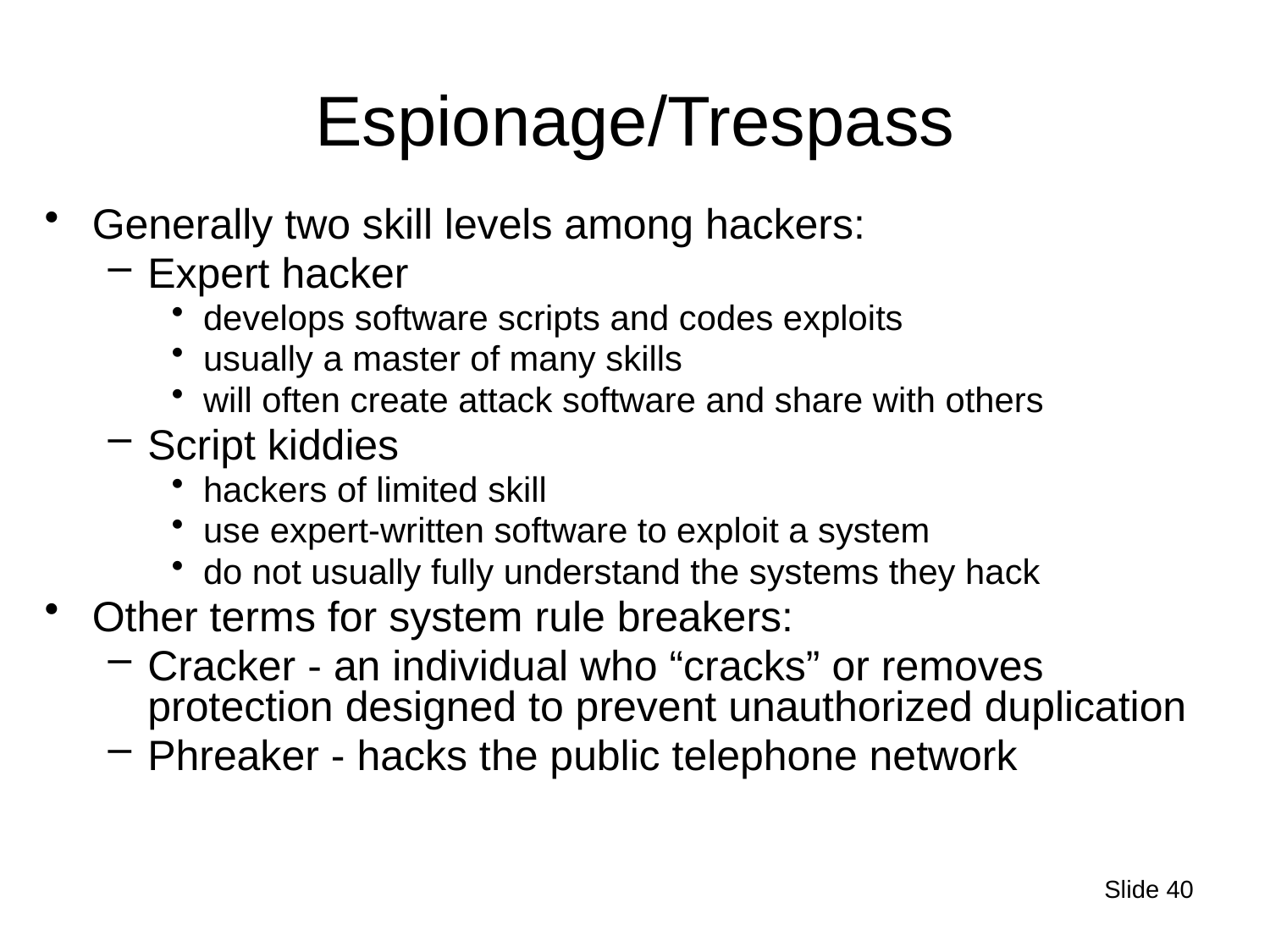

# Espionage/Trespass
Generally two skill levels among hackers:
Expert hacker
develops software scripts and codes exploits
usually a master of many skills
will often create attack software and share with others
Script kiddies
hackers of limited skill
use expert-written software to exploit a system
do not usually fully understand the systems they hack
Other terms for system rule breakers:
Cracker - an individual who “cracks” or removes protection designed to prevent unauthorized duplication
Phreaker - hacks the public telephone network
 Slide 40